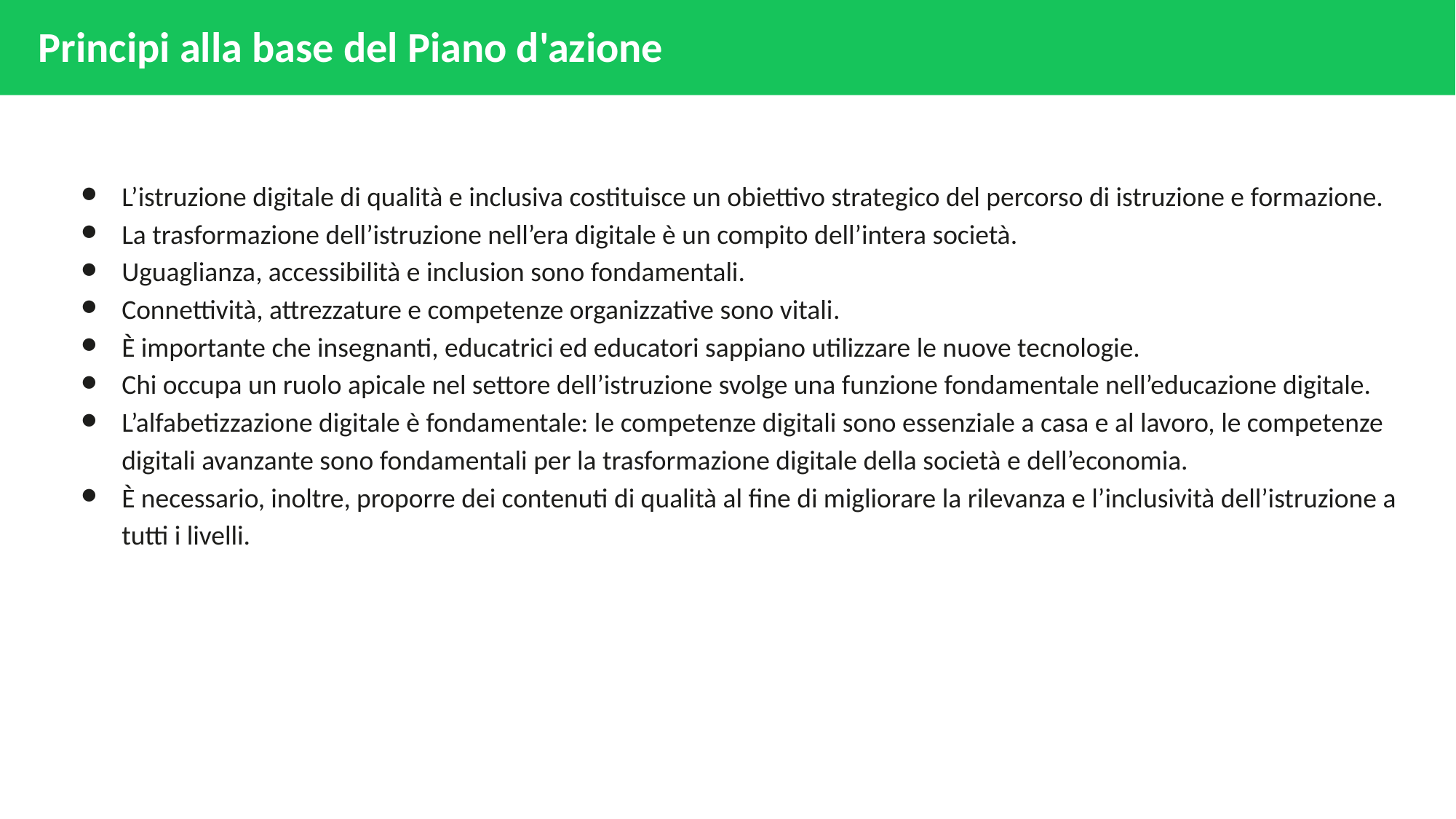

Principi alla base del Piano d'azione

L’istruzione digitale di qualità e inclusiva costituisce un obiettivo strategico del percorso di istruzione e formazione.
La trasformazione dell’istruzione nell’era digitale è un compito dell’intera società.
Uguaglianza, accessibilità e inclusion sono fondamentali.
Connettività, attrezzature e competenze organizzative sono vitali.
È importante che insegnanti, educatrici ed educatori sappiano utilizzare le nuove tecnologie.
Chi occupa un ruolo apicale nel settore dell’istruzione svolge una funzione fondamentale nell’educazione digitale.
L’alfabetizzazione digitale è fondamentale: le competenze digitali sono essenziale a casa e al lavoro, le competenze digitali avanzante sono fondamentali per la trasformazione digitale della società e dell’economia.
È necessario, inoltre, proporre dei contenuti di qualità al fine di migliorare la rilevanza e l’inclusività dell’istruzione a tutti i livelli.